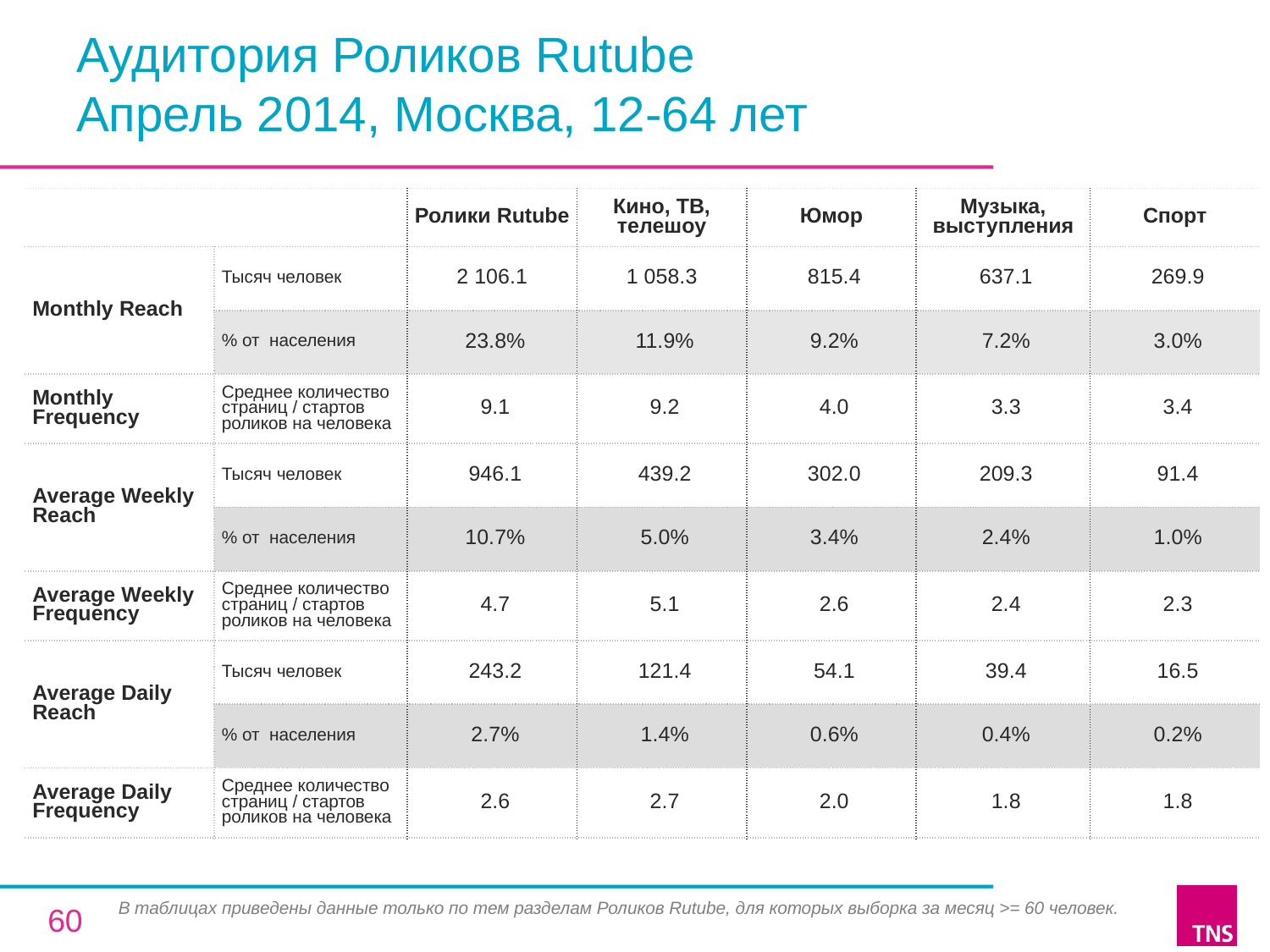

# Аудитория Роликов Rutube Апрель 2014, Москва, 12-64 лет
|  |  | Ролики Rutube | Кино, ТВ, телешоу | Юмор | Музыка, выступления | Спорт |
| --- | --- | --- | --- | --- | --- | --- |
| Monthly Reach | Тысяч человек | 2 106.1 | 1 058.3 | 815.4 | 637.1 | 269.9 |
|  | % от населения | 23.8% | 11.9% | 9.2% | 7.2% | 3.0% |
| Monthly Frequency | Среднее количество страниц / стартов роликов на человека | 9.1 | 9.2 | 4.0 | 3.3 | 3.4 |
| Average Weekly Reach | Тысяч человек | 946.1 | 439.2 | 302.0 | 209.3 | 91.4 |
|  | % от населения | 10.7% | 5.0% | 3.4% | 2.4% | 1.0% |
| Average Weekly Frequency | Среднее количество страниц / стартов роликов на человека | 4.7 | 5.1 | 2.6 | 2.4 | 2.3 |
| Average Daily Reach | Тысяч человек | 243.2 | 121.4 | 54.1 | 39.4 | 16.5 |
|  | % от населения | 2.7% | 1.4% | 0.6% | 0.4% | 0.2% |
| Average Daily Frequency | Среднее количество страниц / стартов роликов на человека | 2.6 | 2.7 | 2.0 | 1.8 | 1.8 |
В таблицах приведены данные только по тем разделам Роликов Rutube, для которых выборка за месяц >= 60 человек.
60